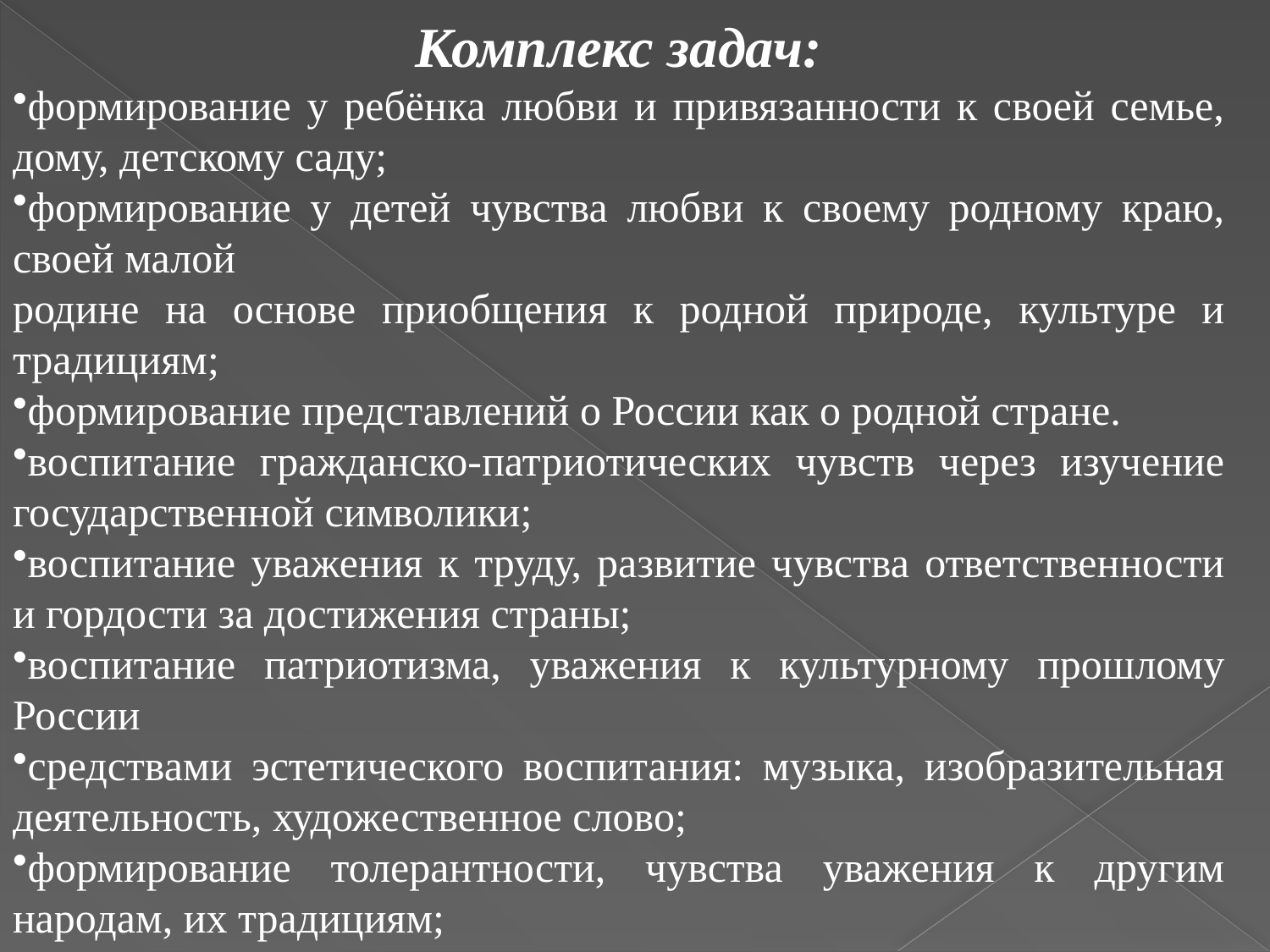

Комплекс задач:
формирование у ребёнка любви и привязанности к своей семье, дому, детскому саду;
формирование у детей чувства любви к своему родному краю, своей малой
родине на основе приобщения к родной природе, культуре и традициям;
формирование представлений о России как о родной стране.
воспитание гражданско-патриотических чувств через изучение государственной символики;
воспитание уважения к труду, развитие чувства ответственности и гордости за достижения страны;
воспитание патриотизма, уважения к культурному прошлому России
средствами эстетического воспитания: музыка, изобразительная деятельность, художественное слово;
формирование толерантности, чувства уважения к другим народам, их традициям;